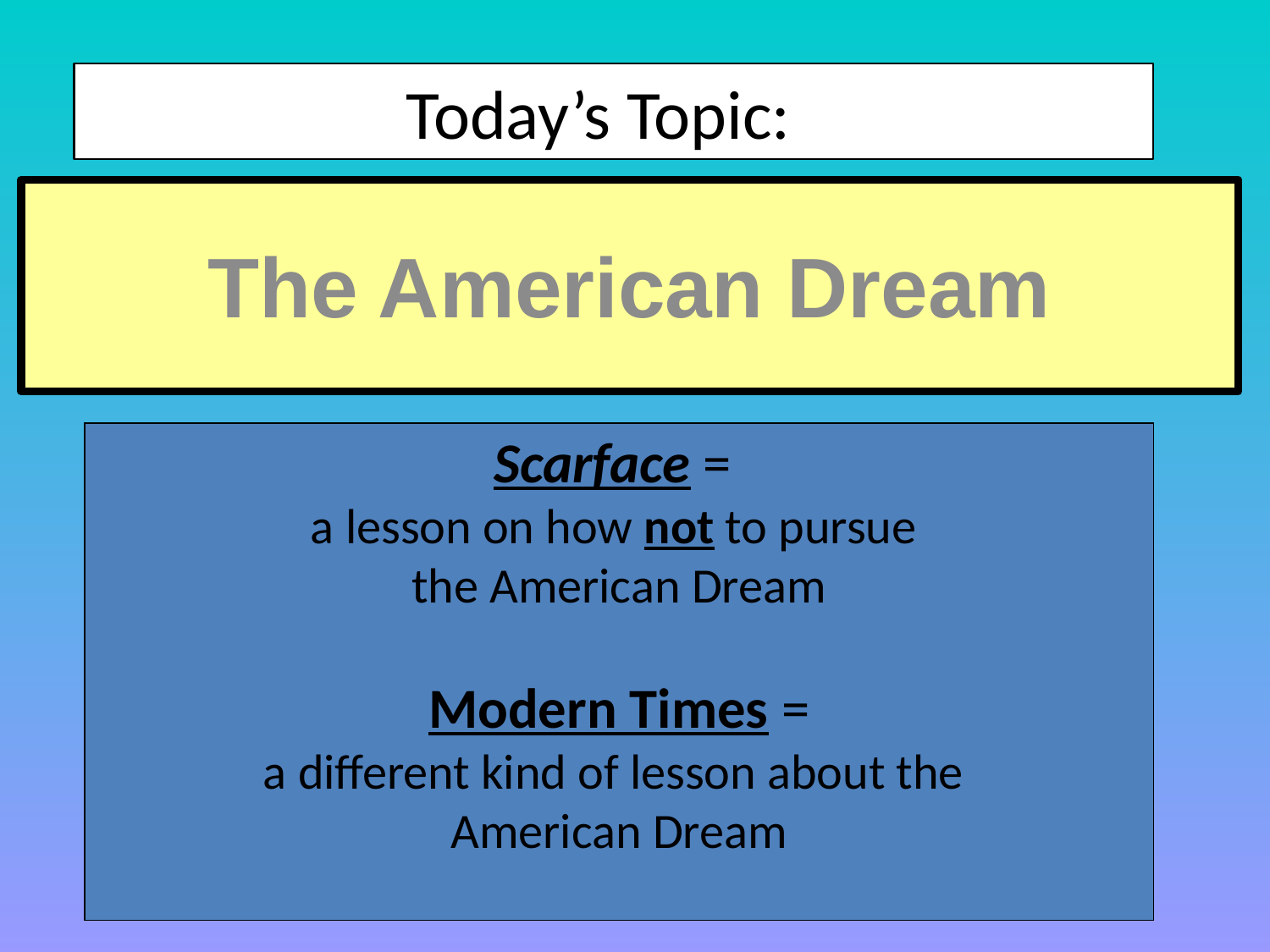

# Today’s Topic:

The American Dream
Scarface =
a lesson on how not to pursue
the American Dream

Modern Times =
a different kind of lesson about the
American Dream